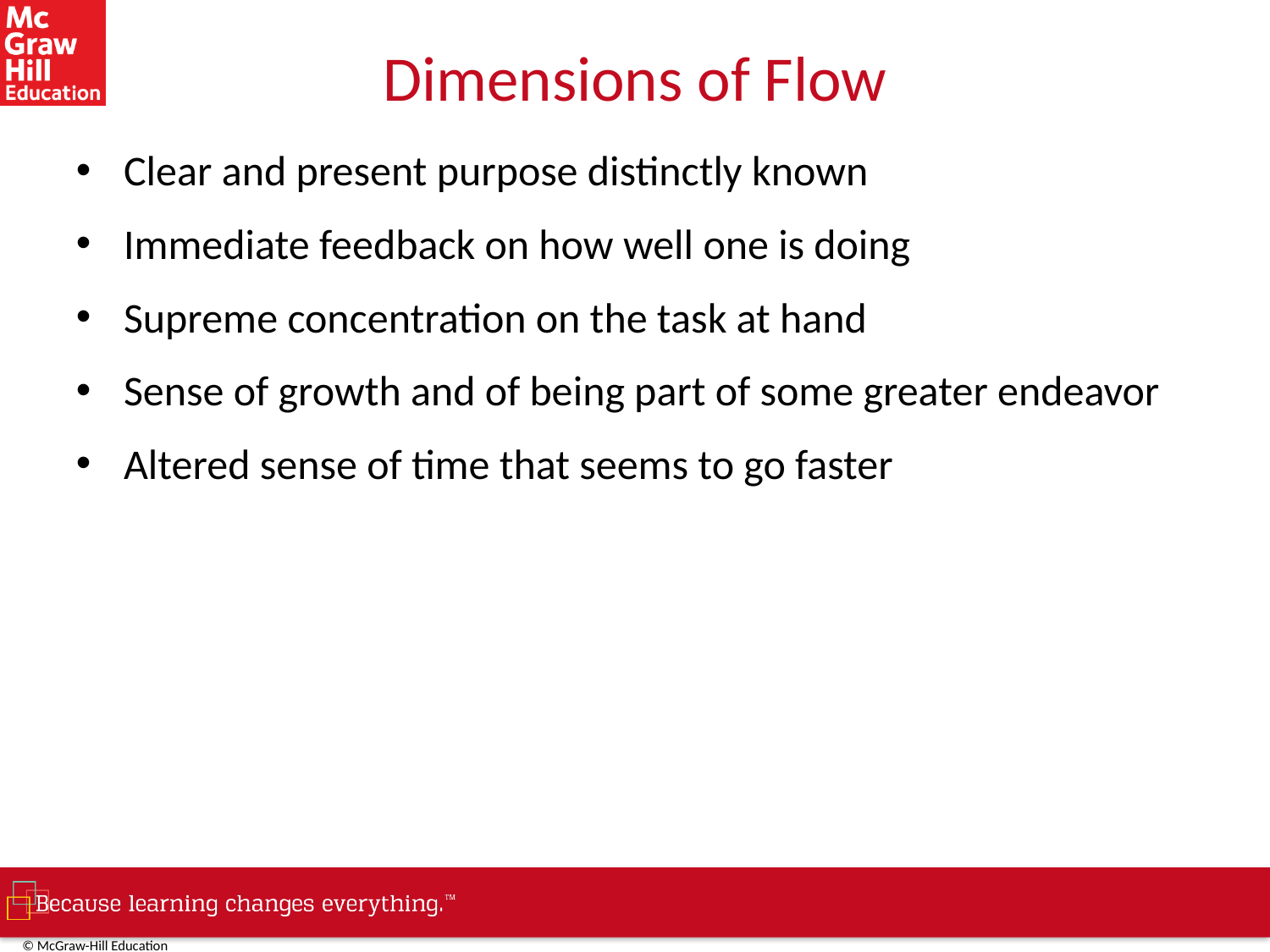

# Dimensions of Flow
Clear and present purpose distinctly known
Immediate feedback on how well one is doing
Supreme concentration on the task at hand
Sense of growth and of being part of some greater endeavor
Altered sense of time that seems to go faster